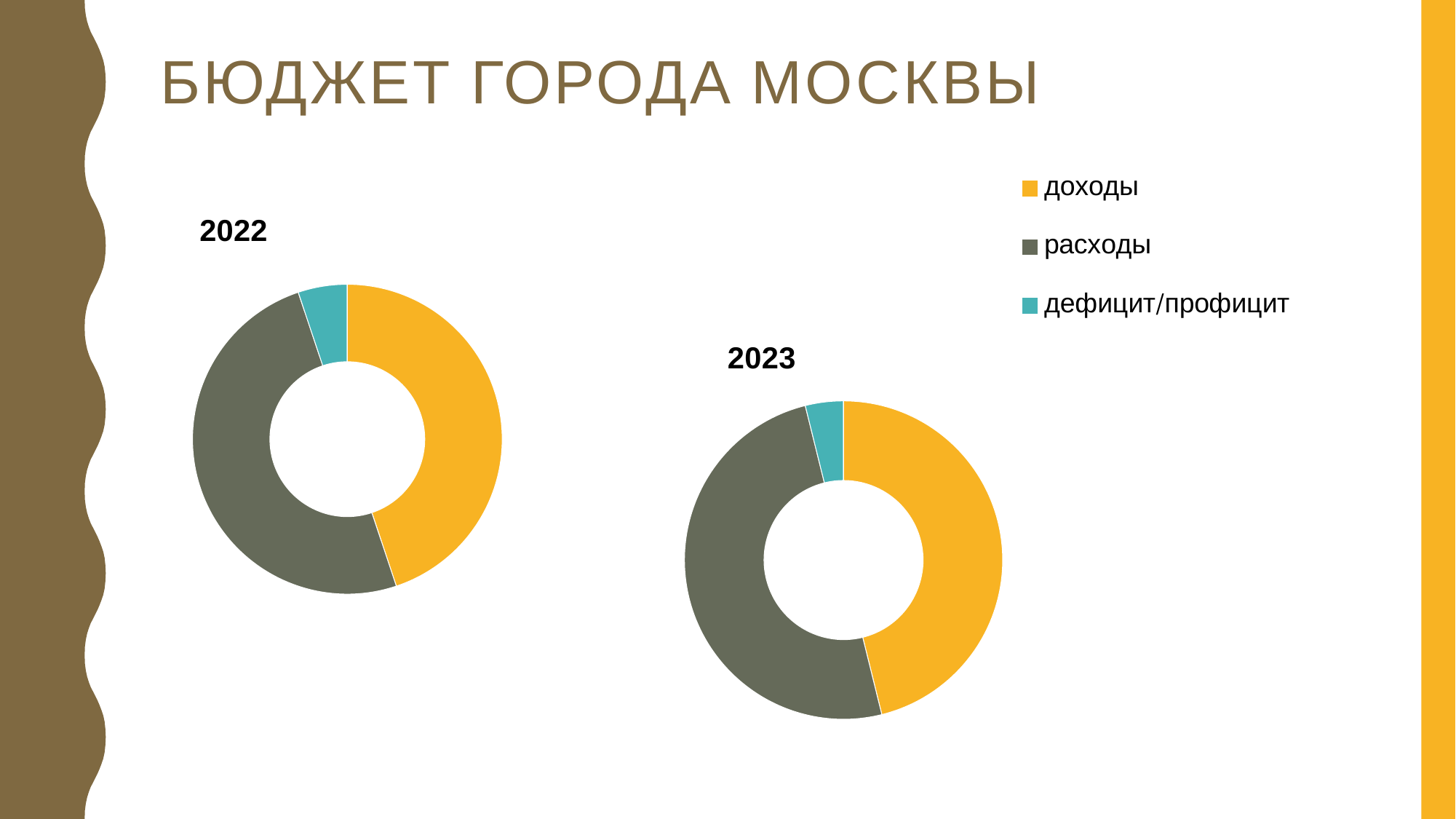

# Бюджет города Москвы

### Chart

| Category | Продажи |
|---|---|
| доходы | 3261.5 |
| расходы | 3633.4 |
| дефицит/профицит | -372.0 |
| Кв. 4 | 1.2 |

### Chart: 2023

| Category | Продажи |
|---|---|
| доходы | 3444.0 |
| расходы | 3732.0 |
| деф проф | -288.0 |
| Кв. 4 | 1.2 |